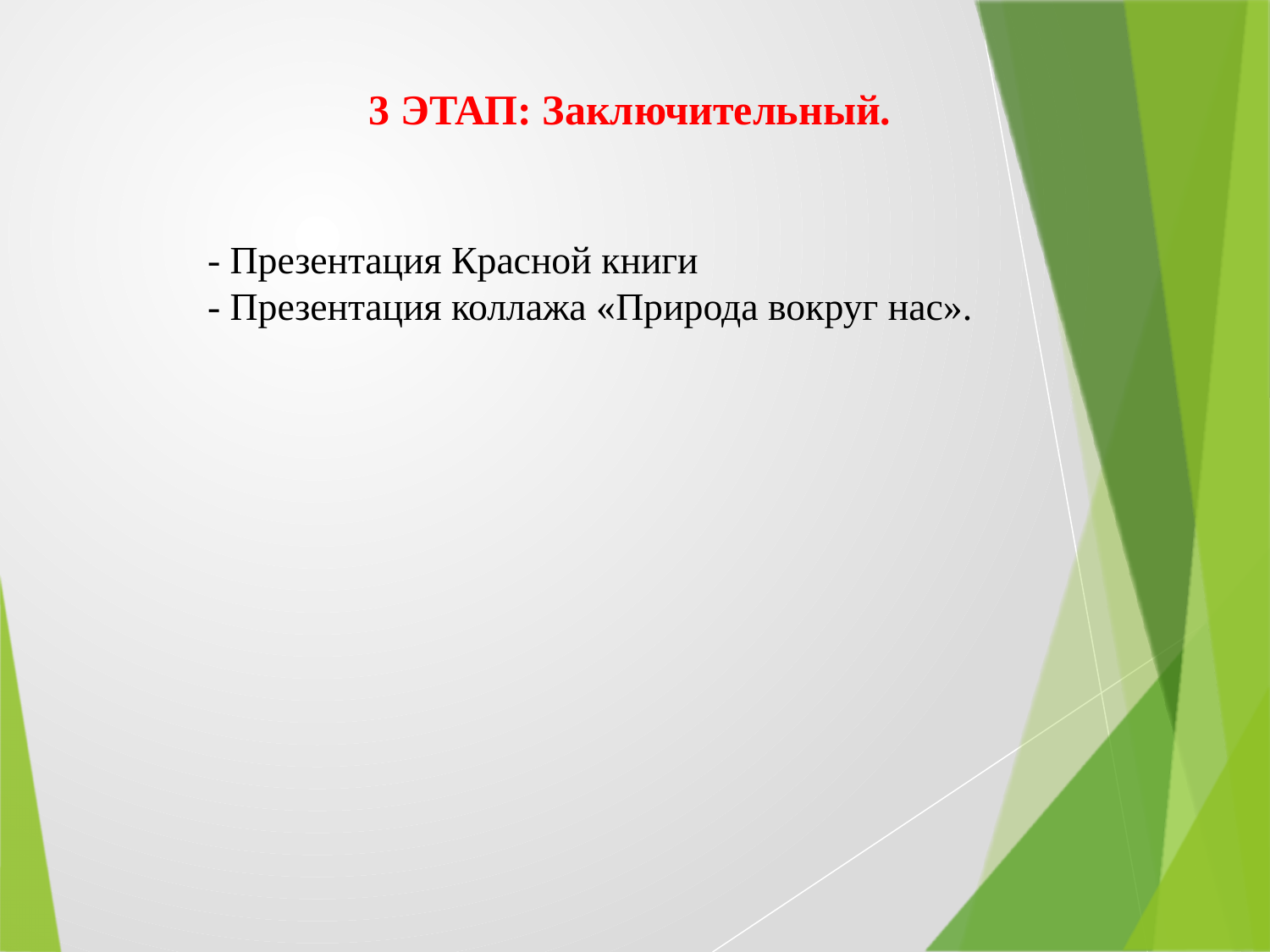

3 ЭТАП: Заключительный.

- Презентация Красной книги
- Презентация коллажа «Природа вокруг нас».